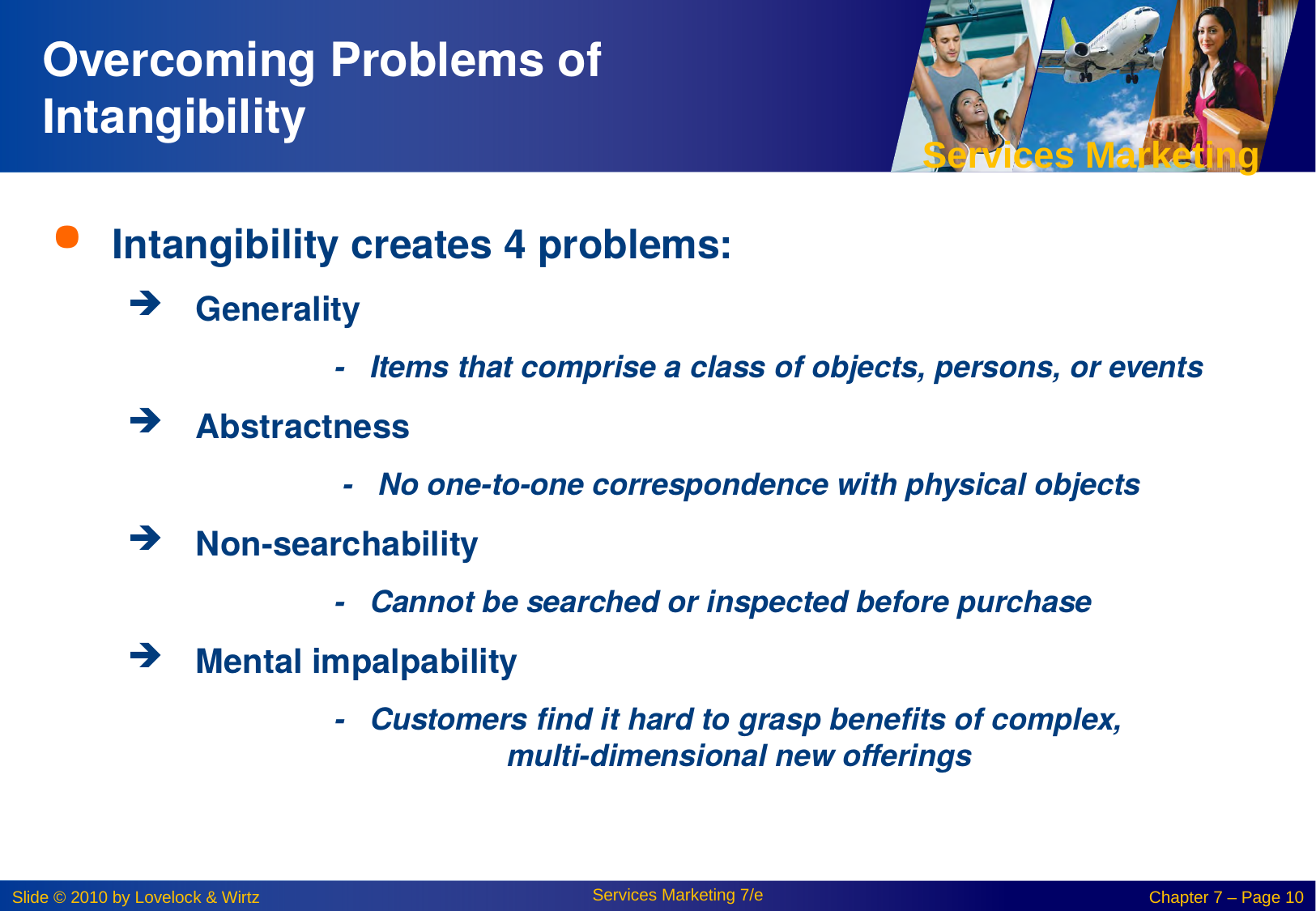

# Overcoming Problems of Intangibility
Intangibility creates 4 problems:
Generality
	-   Items that comprise a class of objects, persons, or events
Abstractness
	 -   No one-to-one correspondence with physical objects
Non-searchability
	-   Cannot be searched or inspected before purchase
Mental impalpability
	-   Customers find it hard to grasp benefits of complex, 			      multi-dimensional new offerings